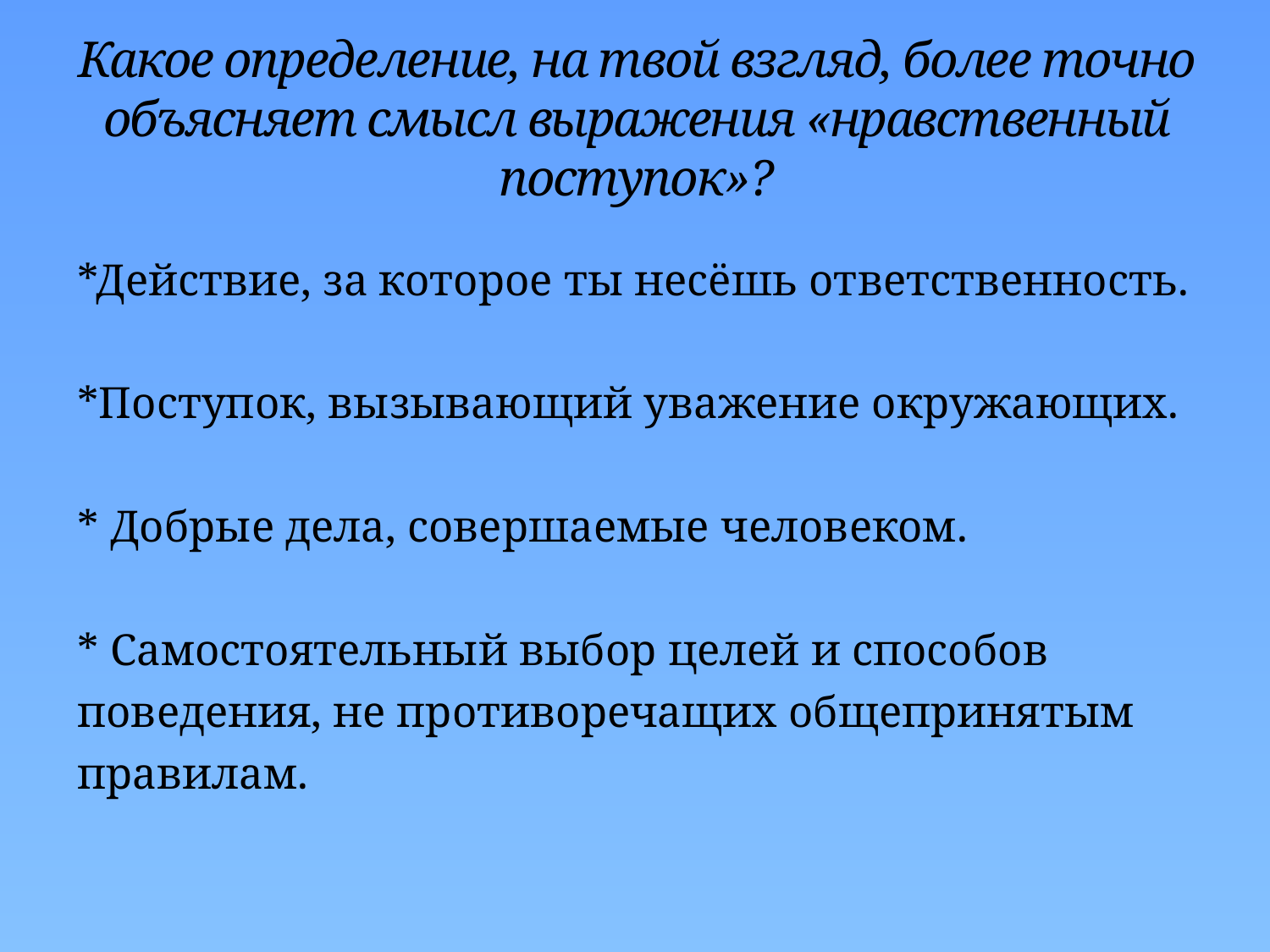

# Какое определение, на твой взгляд, более точно объясняет смысл выражения «нравственный поступок»?
*Действие, за которое ты несёшь ответственность.

*Поступок, вызывающий уважение окружающих.

* Добрые дела, совершаемые человеком.

* Самостоятельный выбор целей и способов
поведения, не противоречащих общепринятым
правилам.